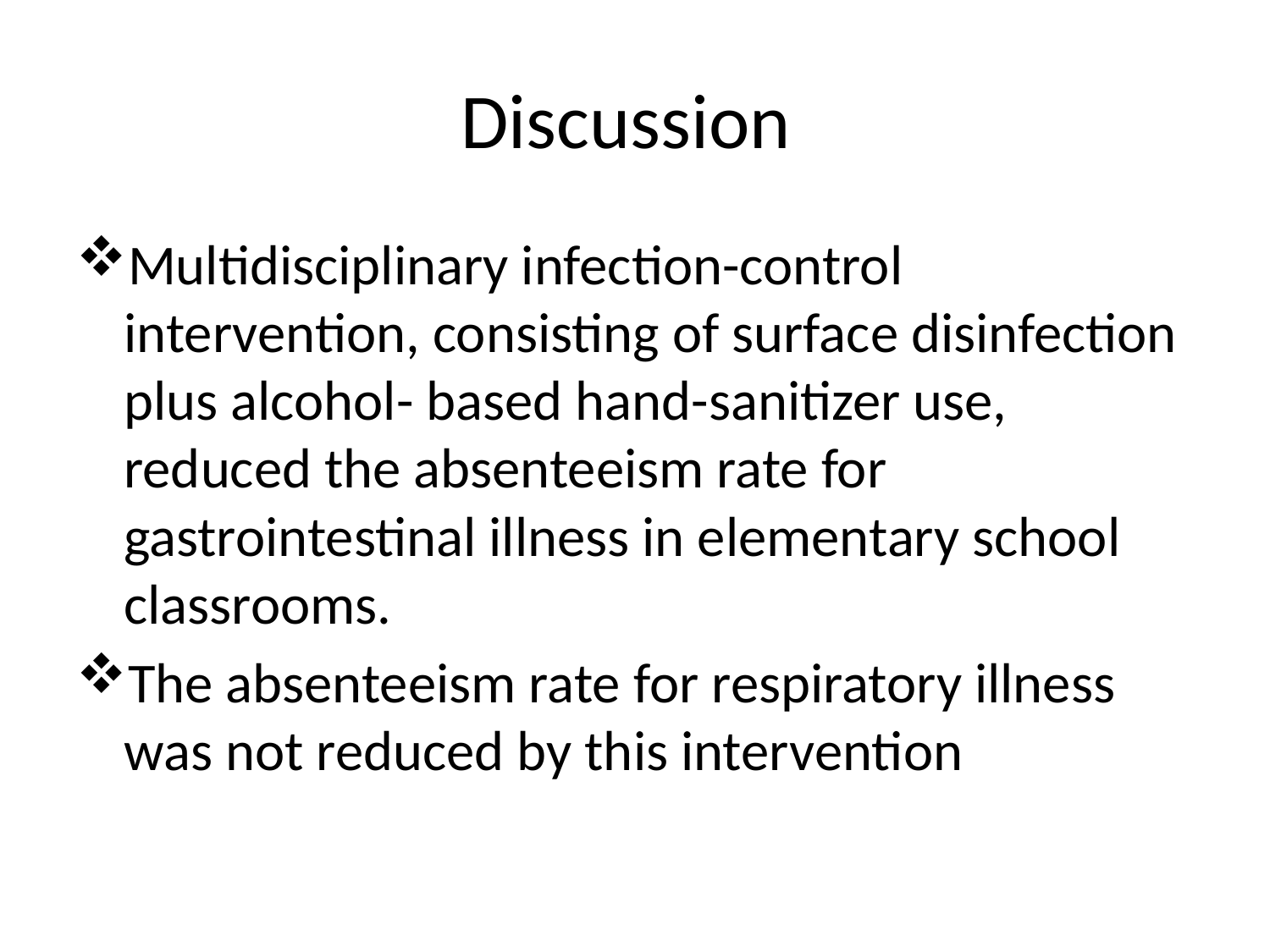

# Discussion
Multidisciplinary infection-control intervention, consisting of surface disinfection plus alcohol- based hand-sanitizer use, reduced the absenteeism rate for gastrointestinal illness in elementary school classrooms.
The absenteeism rate for respiratory illness was not reduced by this intervention